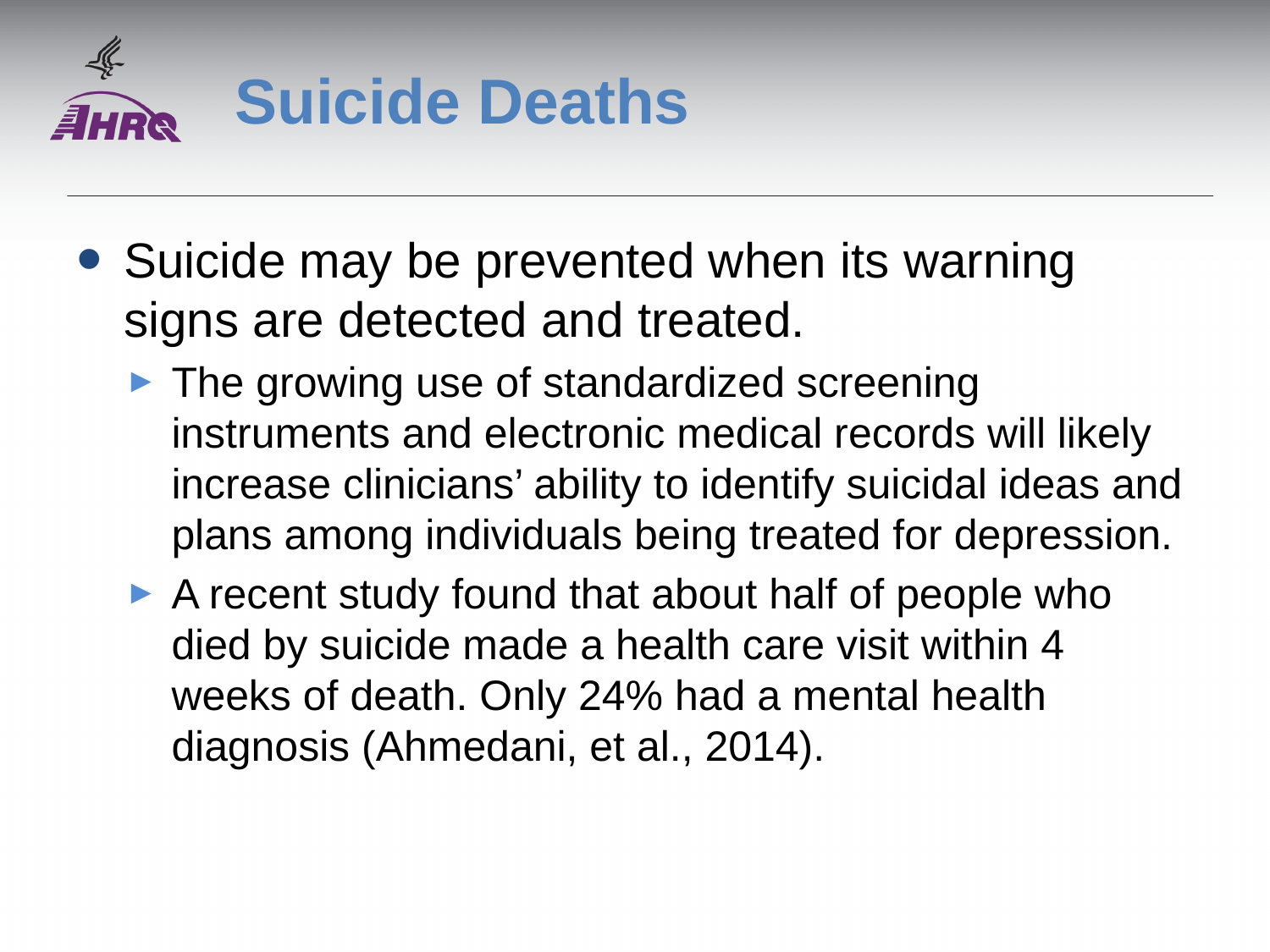

# Suicide Deaths
Suicide may be prevented when its warning signs are detected and treated.
The growing use of standardized screening instruments and electronic medical records will likely increase clinicians’ ability to identify suicidal ideas and plans among individuals being treated for depression.
A recent study found that about half of people who died by suicide made a health care visit within 4 weeks of death. Only 24% had a mental health diagnosis (Ahmedani, et al., 2014).